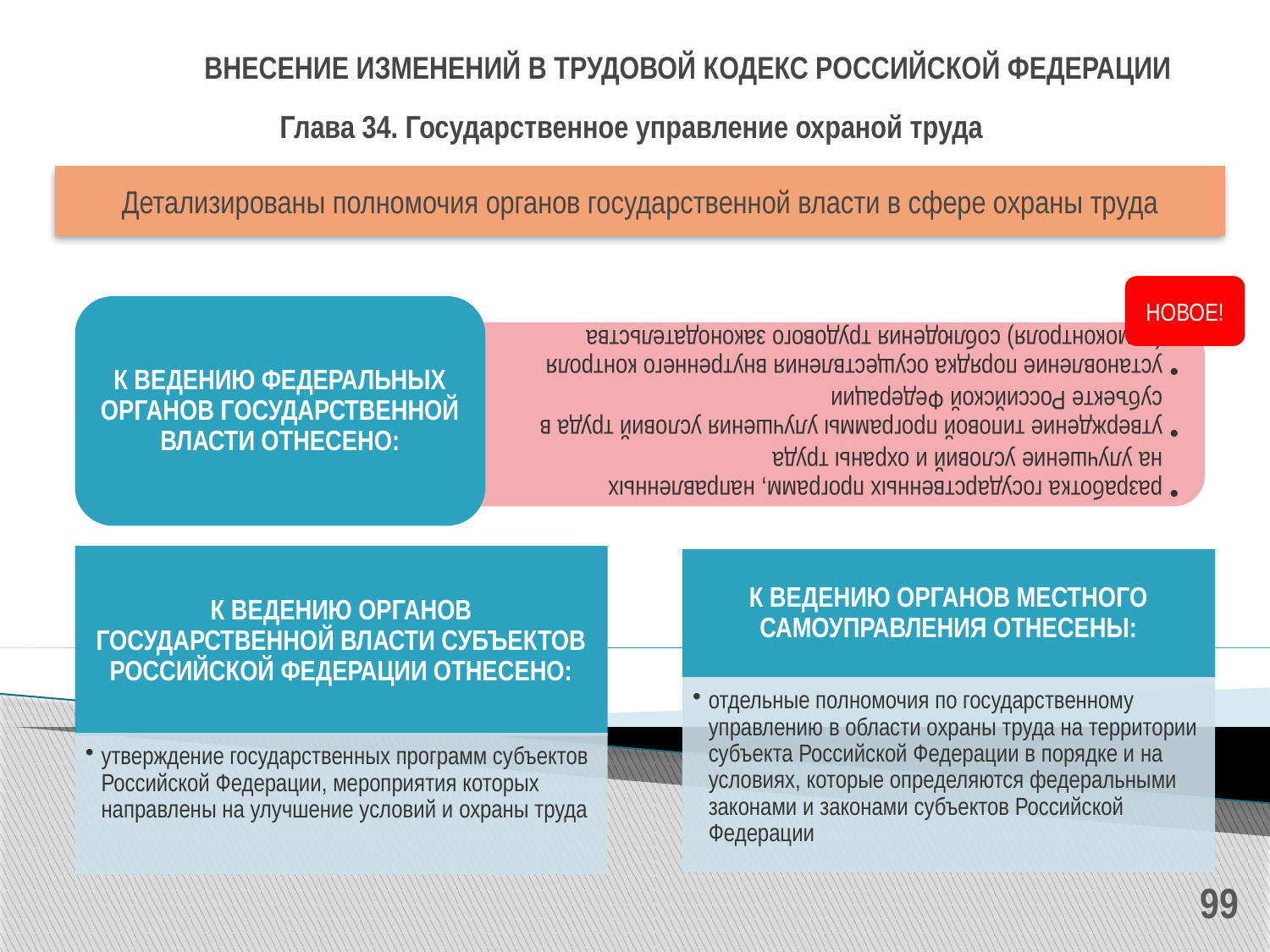

# ВНЕСЕНИЕ ИЗМЕНЕНИЙ В ТРУДОВОЙ КОДЕКС РОССИЙСКОЙ ФЕДЕРАЦИИ
Глава 34. Государственное управление охраной труда
Детализированы полномочия органов государственной власти в сфере охраны труда
НОВОЕ!
разработка государственных программ, направленных
на улучшение условий и охраны труда
утверждение типовой программы улучшения условий труда в субъекте Российской Федерации
установление порядка осуществления внутреннего контроля (самоконтроля) соблюдения трудового законодательства
К ВЕДЕНИЮ ФЕДЕРАЛЬНЫХ ОРГАНОВ ГОСУДАРСТВЕННОЙ ВЛАСТИ ОТНЕСЕНО:
К ВЕДЕНИЮ ОРГАНОВ ГОСУДАРСТВЕННОЙ ВЛАСТИ СУБЪЕКТОВ РОССИЙСКОЙ ФЕДЕРАЦИИ ОТНЕСЕНО:
утверждение государственных программ субъектов Российской Федерации, мероприятия которых направлены на улучшение условий и охраны труда
К ВЕДЕНИЮ ОРГАНОВ МЕСТНОГО САМОУПРАВЛЕНИЯ ОТНЕСЕНЫ:
отдельные полномочия по государственному управлению в области охраны труда на территории субъекта Российской Федерации в порядке и на условиях, которые определяются федеральными законами и законами субъектов Российской Федерации
99